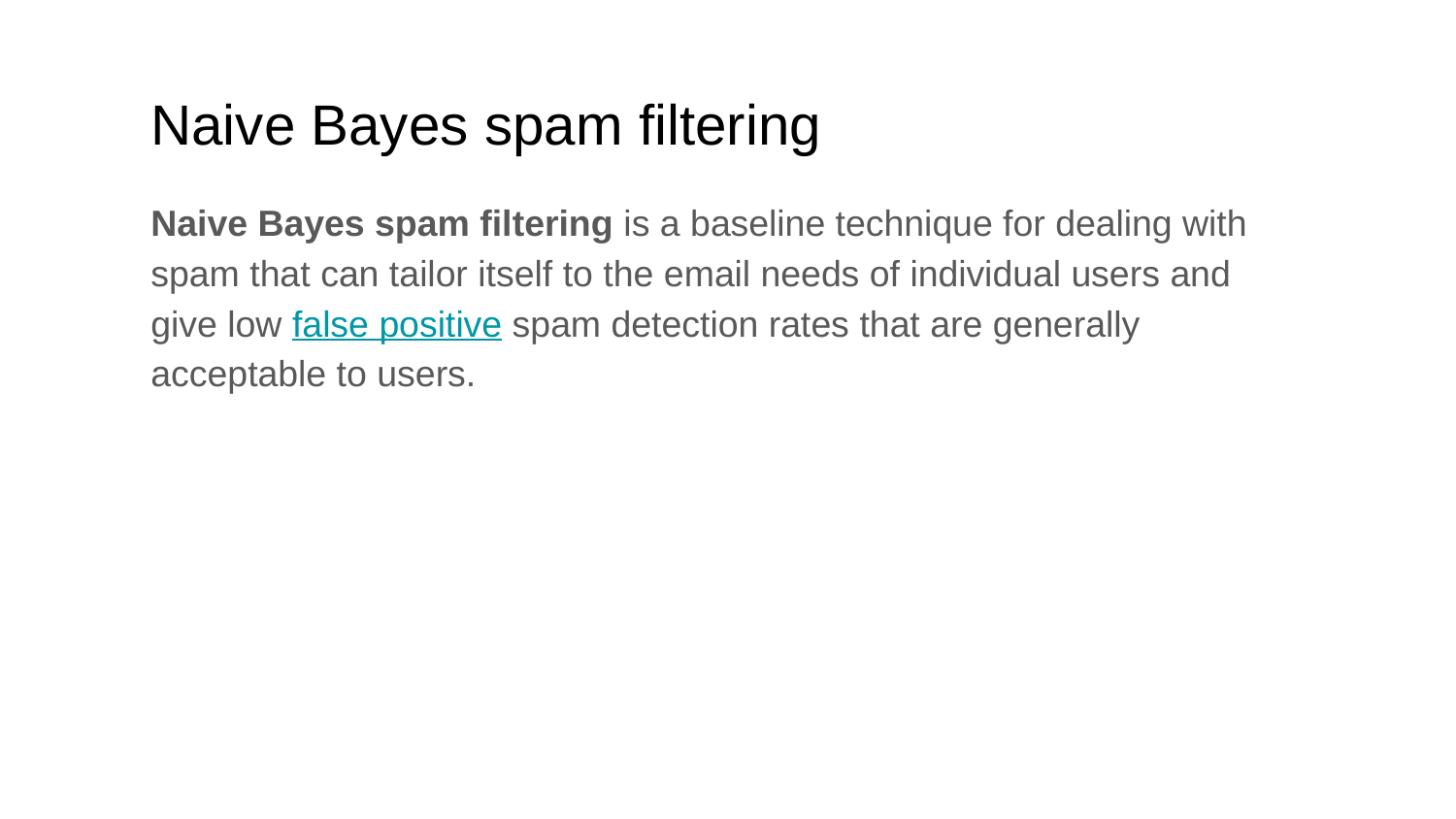

# Naive Bayes spam filtering
Naive Bayes spam filtering is a baseline technique for dealing with spam that can tailor itself to the email needs of individual users and give low false positive spam detection rates that are generally acceptable to users.